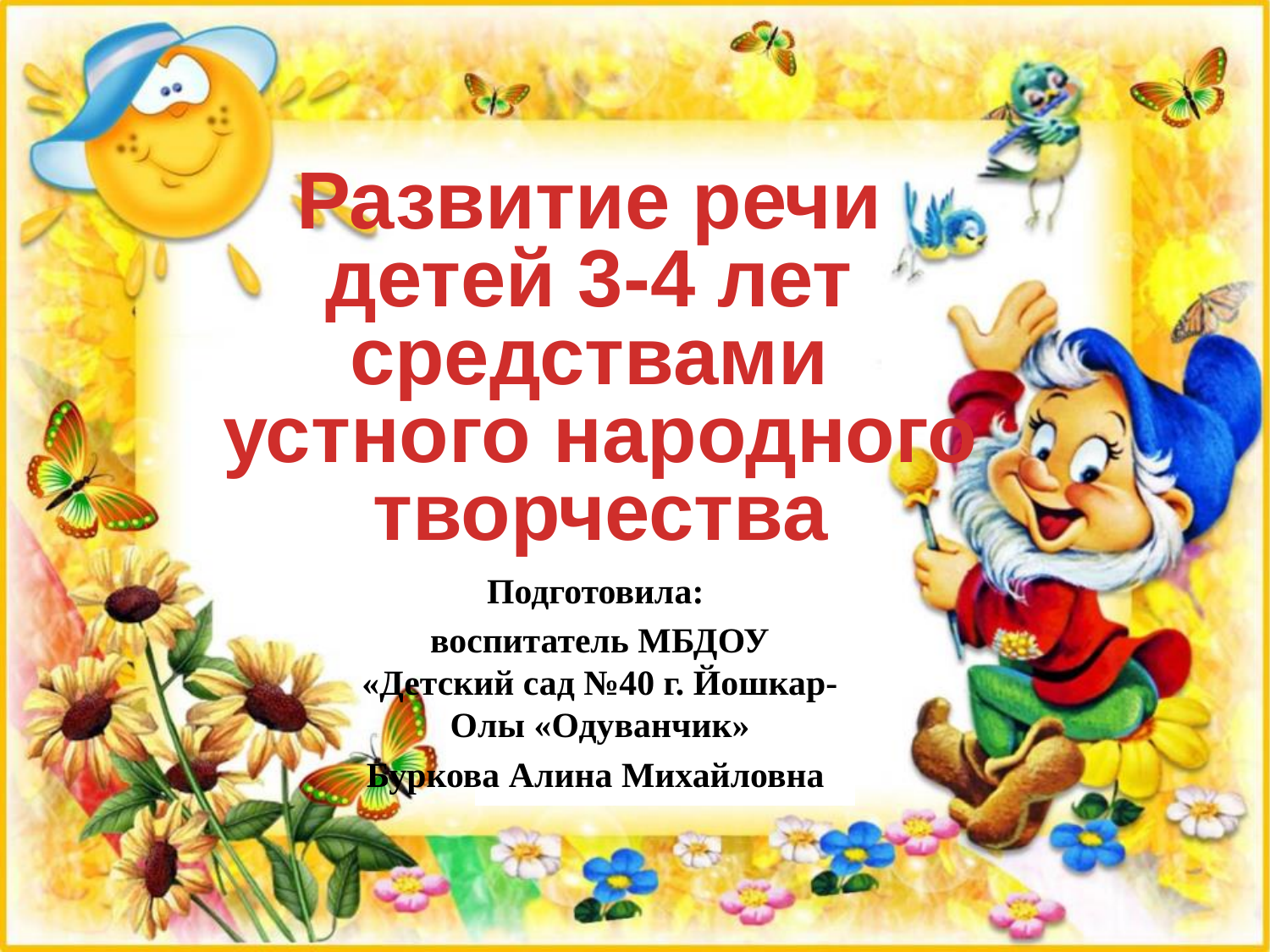

Развитие речи
детей 3-4 лет
средствами
устного народного творчества
Подготовила:
воспитатель МБДОУ «Детский сад №40 г. Йошкар-Олы «Одуванчик»
Буркова Алина Михайловна